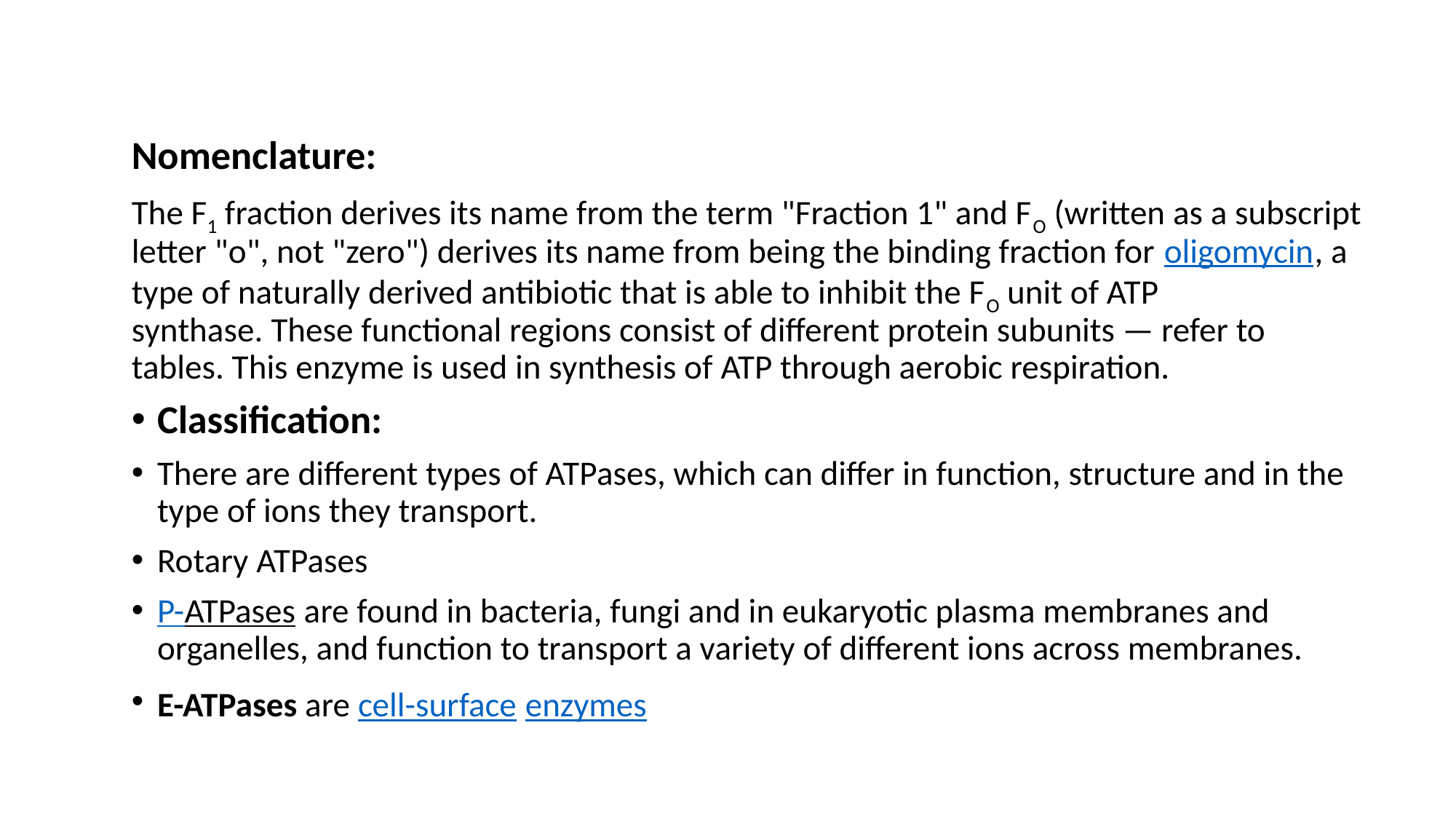

#
Nomenclature:
The F1 fraction derives its name from the term "Fraction 1" and FO (written as a subscript letter "o", not "zero") derives its name from being the binding fraction for oligomycin, a type of naturally derived antibiotic that is able to inhibit the FO unit of ATP synthase. These functional regions consist of different protein subunits — refer to tables. This enzyme is used in synthesis of ATP through aerobic respiration.
Classification:
There are different types of ATPases, which can differ in function, structure and in the type of ions they transport.
Rotary ATPases
P-ATPases are found in bacteria, fungi and in eukaryotic plasma membranes and organelles, and function to transport a variety of different ions across membranes.
E-ATPases are cell-surface enzymes